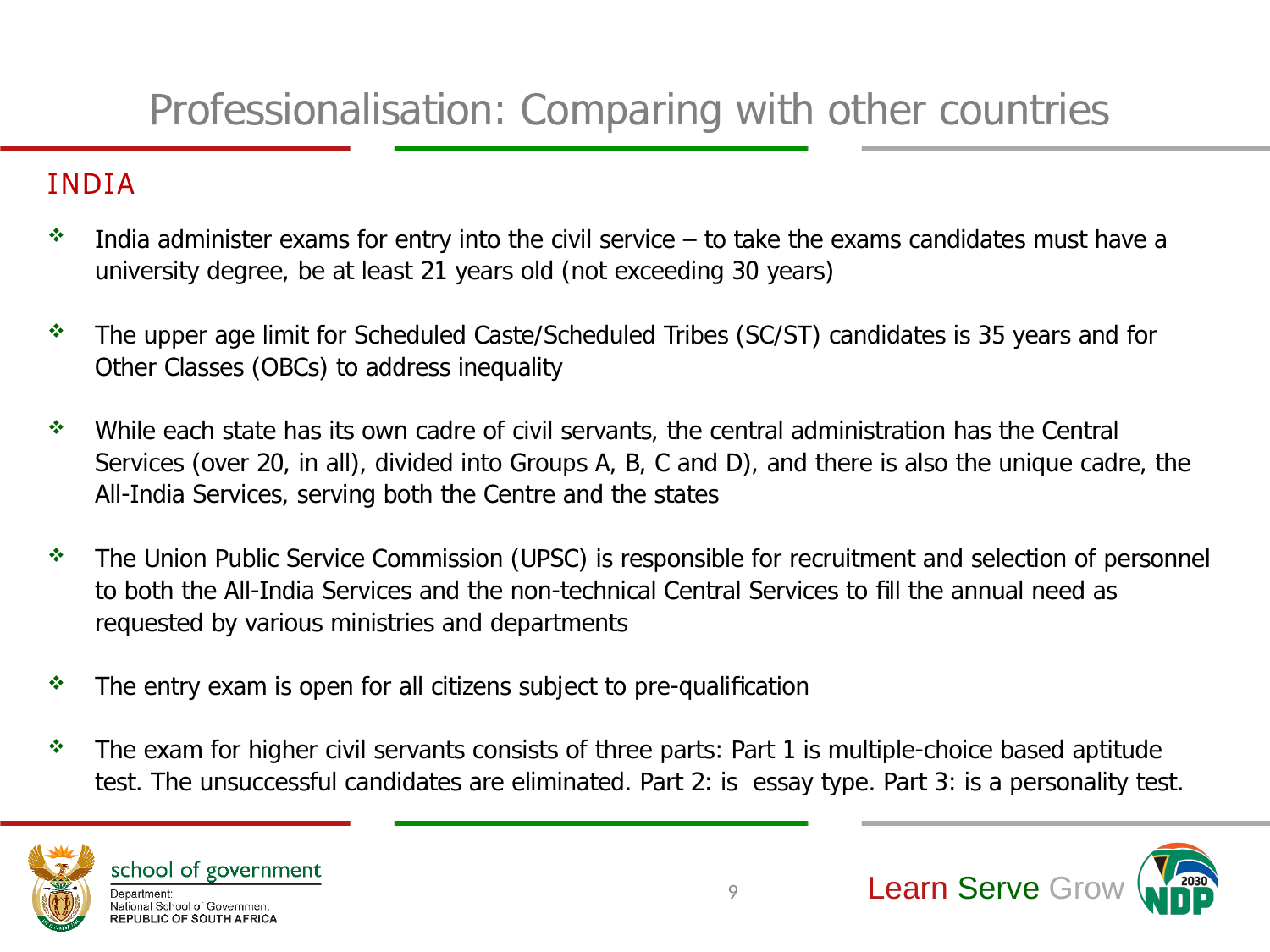

# Professionalisation: Comparing with other countries
INDIA
India administer exams for entry into the civil service – to take the exams candidates must have a university degree, be at least 21 years old (not exceeding 30 years)

The upper age limit for Scheduled Caste/Scheduled Tribes (SC/ST) candidates is 35 years and for Other Classes (OBCs) to address inequality

While each state has its own cadre of civil servants, the central administration has the Central Services (over 20, in all), divided into Groups A, B, C and D), and there is also the unique cadre, the All-India Services, serving both the Centre and the states

The Union Public Service Commission (UPSC) is responsible for recruitment and selection of personnel to both the All-India Services and the non-technical Central Services to fill the annual need as requested by various ministries and departments

The entry exam is open for all citizens subject to pre-qualification

The exam for higher civil servants consists of three parts: Part 1 is multiple-choice based aptitude test. The unsuccessful candidates are eliminated. Part 2: is  essay type. Part 3: is a personality test.
9